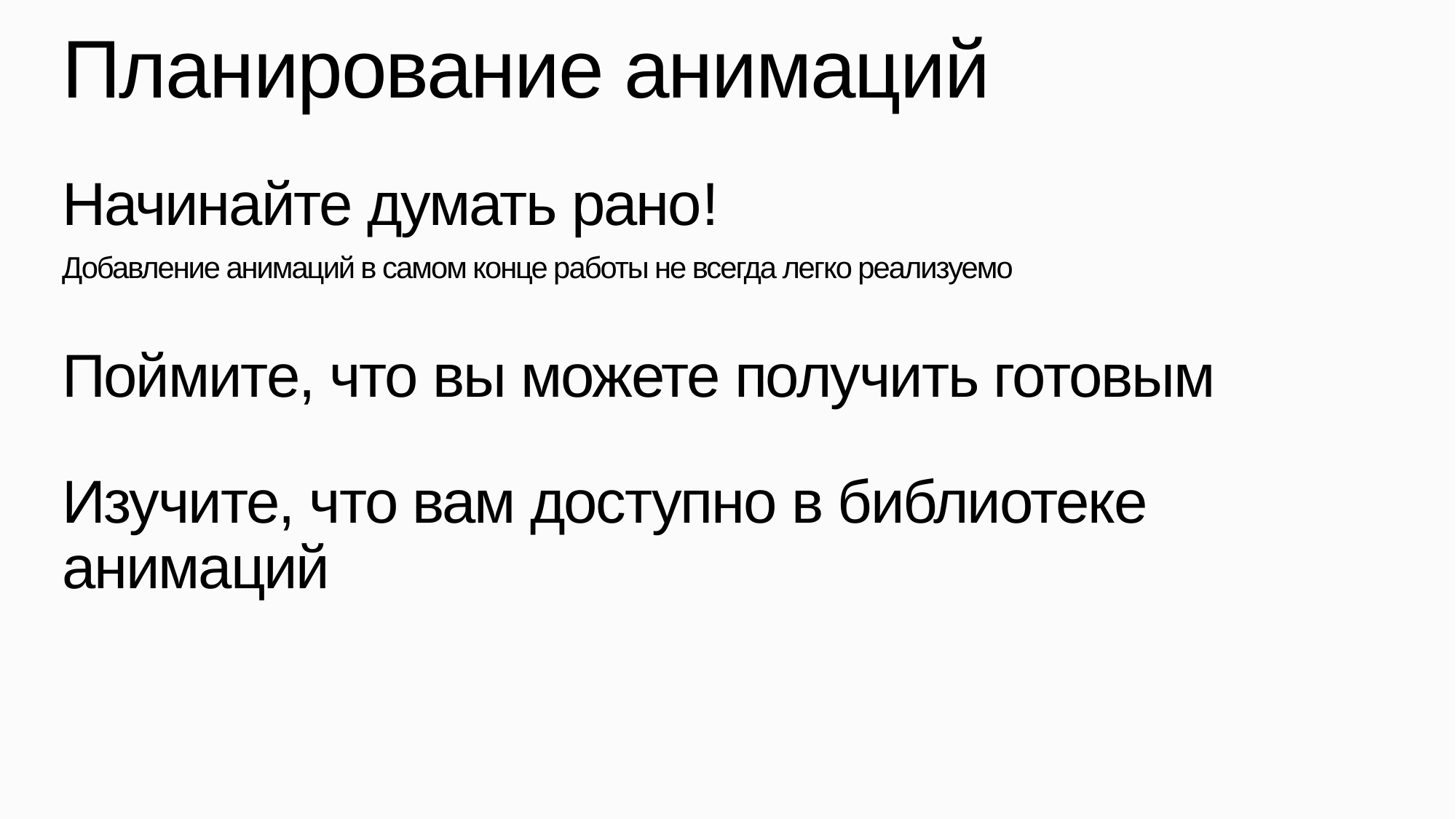

# Планирование анимаций
Начинайте думать рано!
Добавление анимаций в самом конце работы не всегда легко реализуемо

Поймите, что вы можете получить готовым

Изучите, что вам доступно в библиотеке анимаций